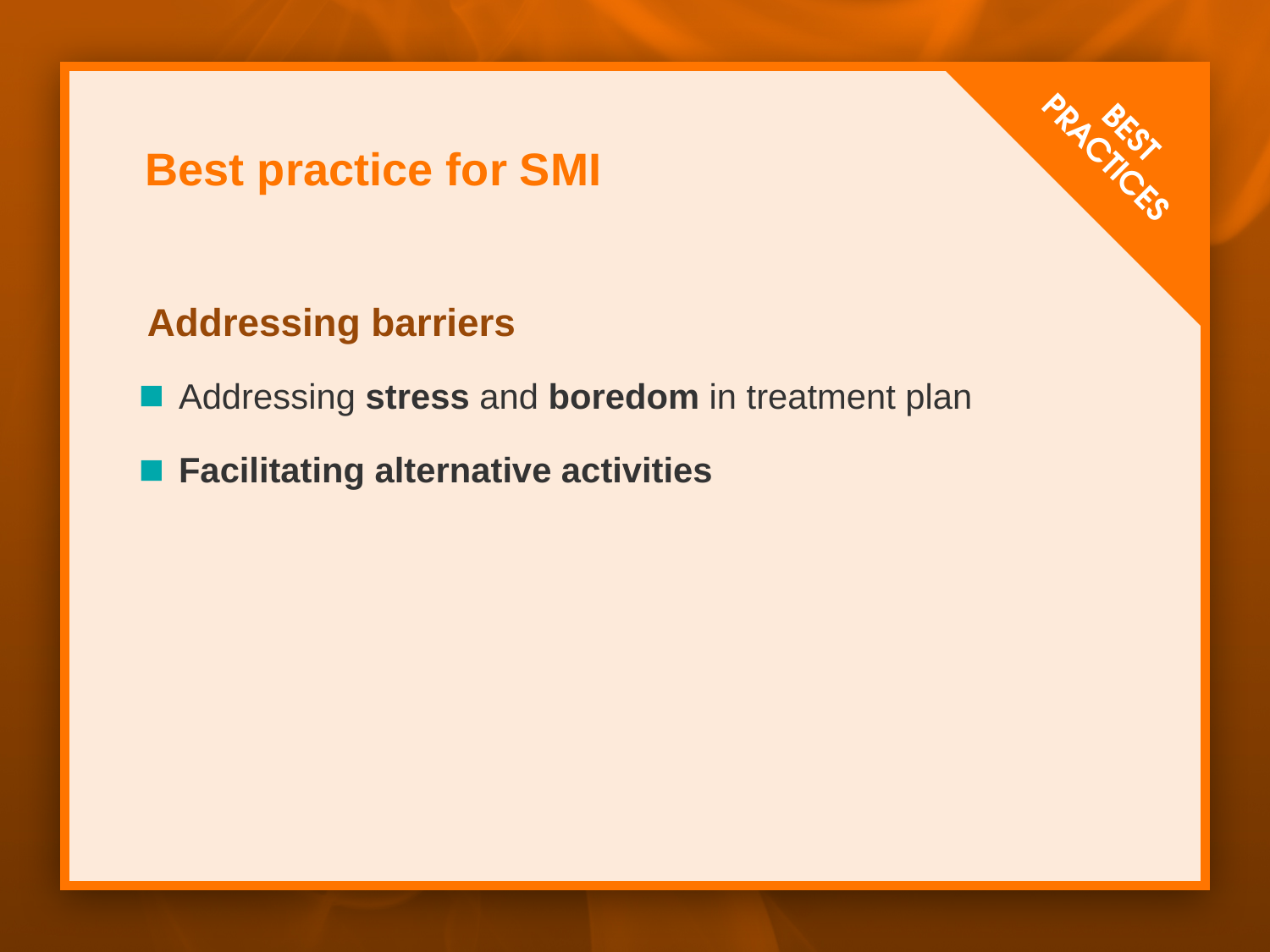

BEST
PRACTICES
Best practice for SMI
Addressing barriers
Addressing stress and boredom in treatment plan
Facilitating alternative activities